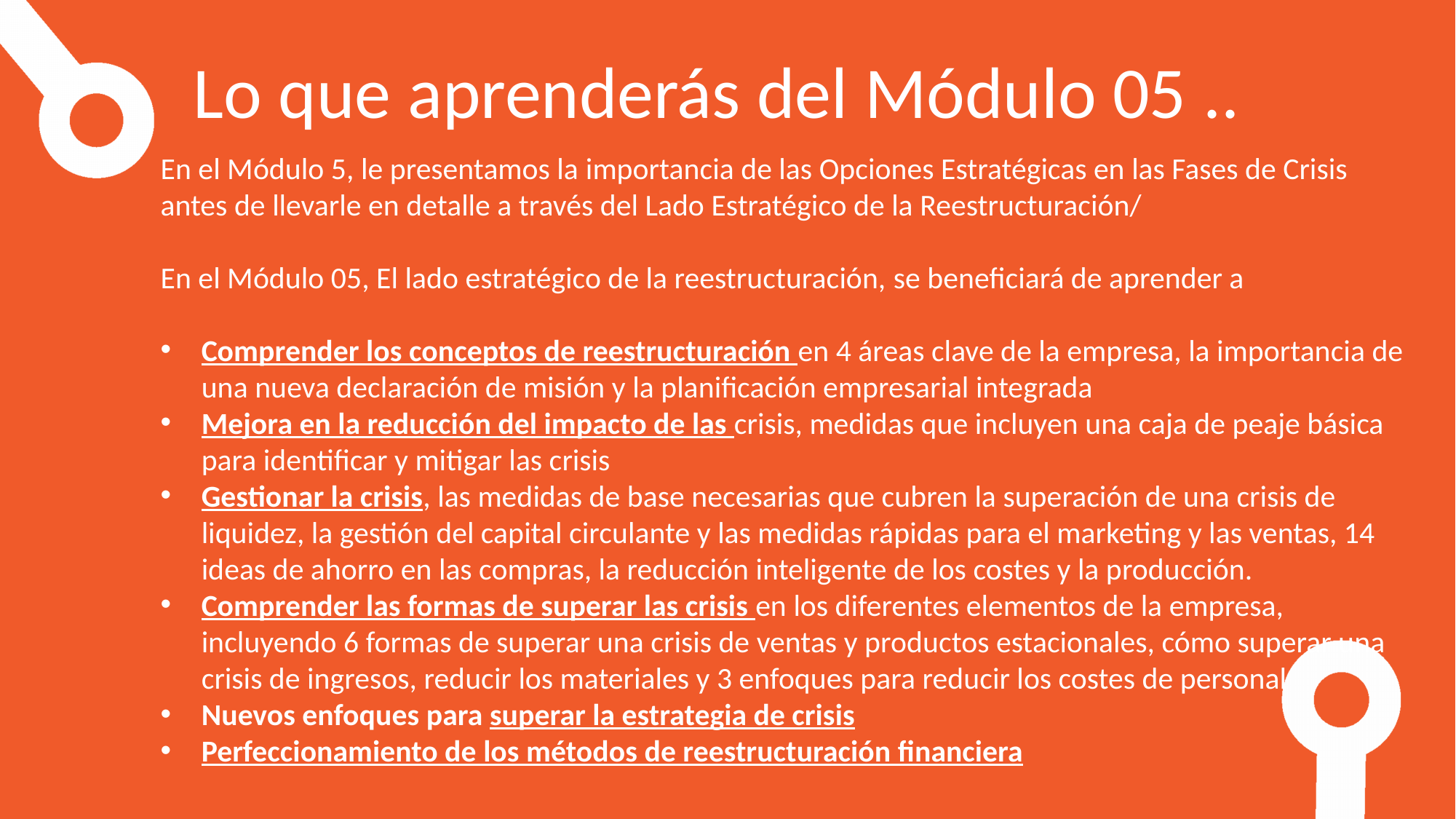

Lo que aprenderás del Módulo 05 ..
En el Módulo 5, le presentamos la importancia de las Opciones Estratégicas en las Fases de Crisis antes de llevarle en detalle a través del Lado Estratégico de la Reestructuración/

En el Módulo 05, El lado estratégico de la reestructuración, se beneficiará de aprender a

Comprender los conceptos de reestructuración en 4 áreas clave de la empresa, la importancia de una nueva declaración de misión y la planificación empresarial integrada
Mejora en la reducción del impacto de las crisis, medidas que incluyen una caja de peaje básica para identificar y mitigar las crisis
Gestionar la crisis, las medidas de base necesarias que cubren la superación de una crisis de liquidez, la gestión del capital circulante y las medidas rápidas para el marketing y las ventas, 14 ideas de ahorro en las compras, la reducción inteligente de los costes y la producción.
Comprender las formas de superar las crisis en los diferentes elementos de la empresa, incluyendo 6 formas de superar una crisis de ventas y productos estacionales, cómo superar una crisis de ingresos, reducir los materiales y 3 enfoques para reducir los costes de personal
Nuevos enfoques para superar la estrategia de crisis
Perfeccionamiento de los métodos de reestructuración financiera